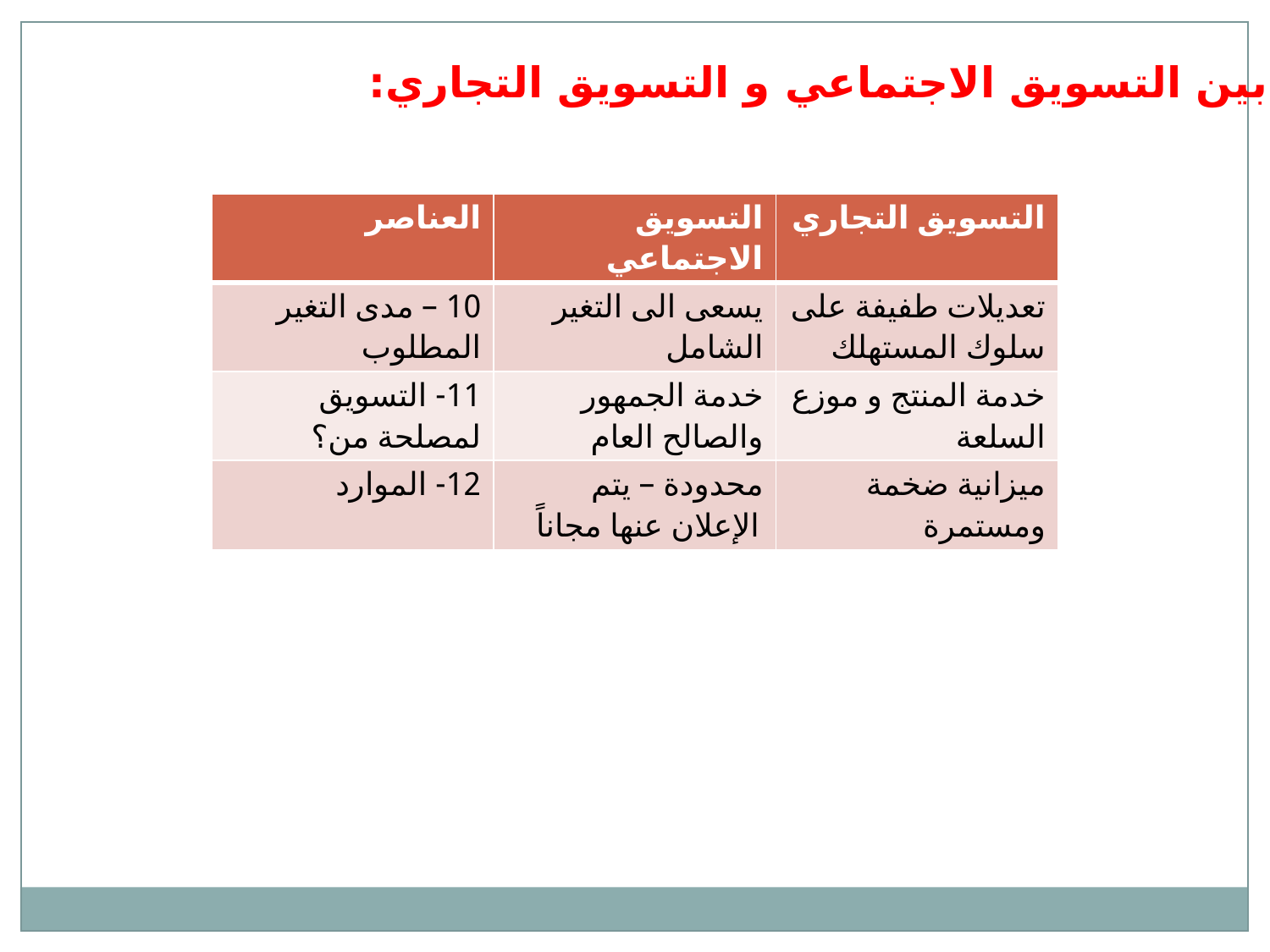

الفرق بين التسويق الاجتماعي و التسويق التجاري:
| العناصر | التسويق الاجتماعي | التسويق التجاري |
| --- | --- | --- |
| 10 – مدى التغير المطلوب | يسعى الى التغير الشامل | تعديلات طفيفة على سلوك المستهلك |
| 11- التسويق لمصلحة من؟ | خدمة الجمهور والصالح العام | خدمة المنتج و موزع السلعة |
| 12- الموارد | محدودة – يتم الإعلان عنها مجاناً | ميزانية ضخمة ومستمرة |